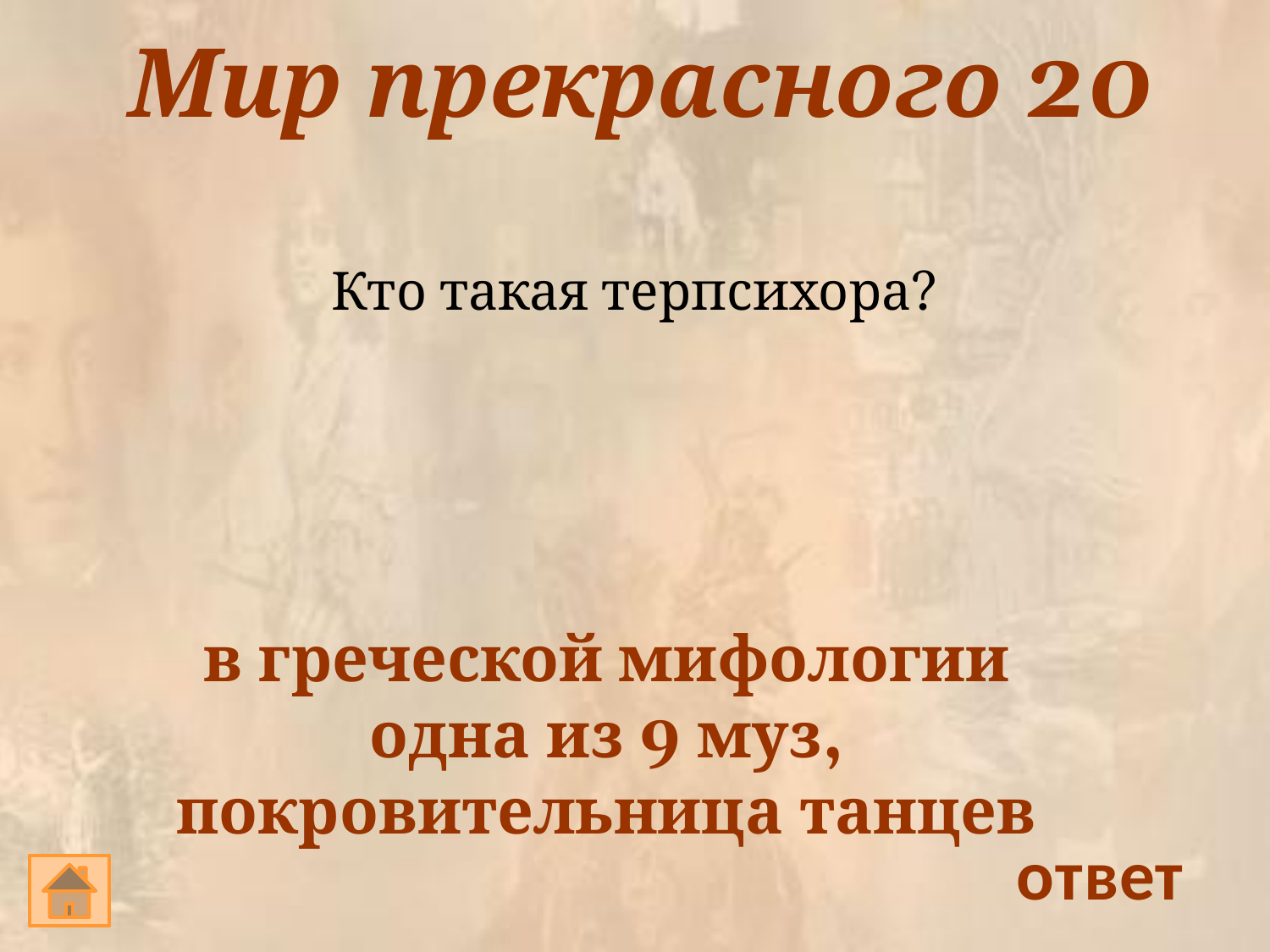

# Мир прекрасного 20

Кто такая терпсихора?
в греческой мифологии
 одна из 9 муз,
покровительница танцев
ответ